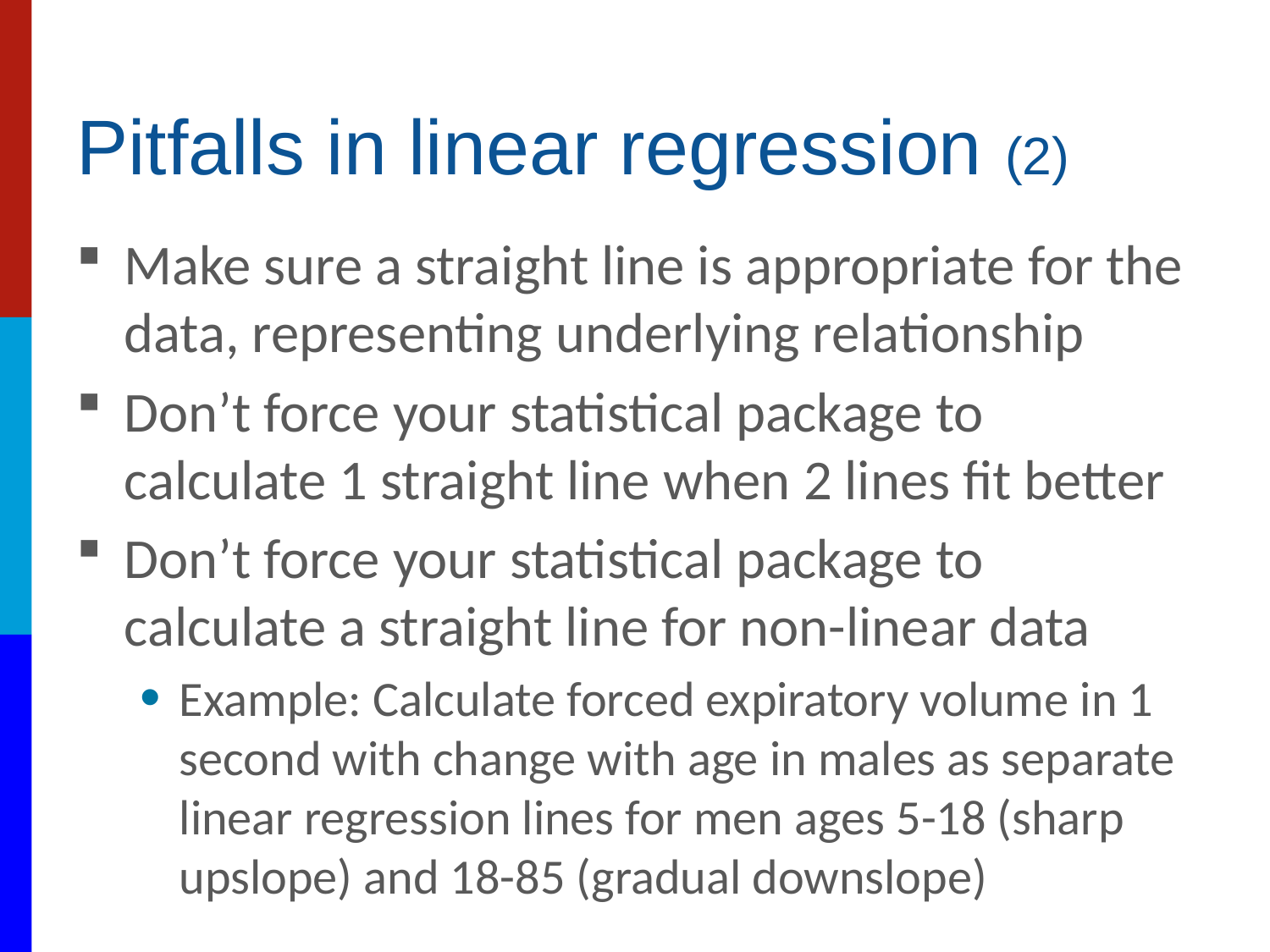

# Pitfalls in linear regression (2)
Make sure a straight line is appropriate for the data, representing underlying relationship
Don’t force your statistical package to calculate 1 straight line when 2 lines fit better
Don’t force your statistical package to calculate a straight line for non-linear data
Example: Calculate forced expiratory volume in 1 second with change with age in males as separate linear regression lines for men ages 5-18 (sharp upslope) and 18-85 (gradual downslope)